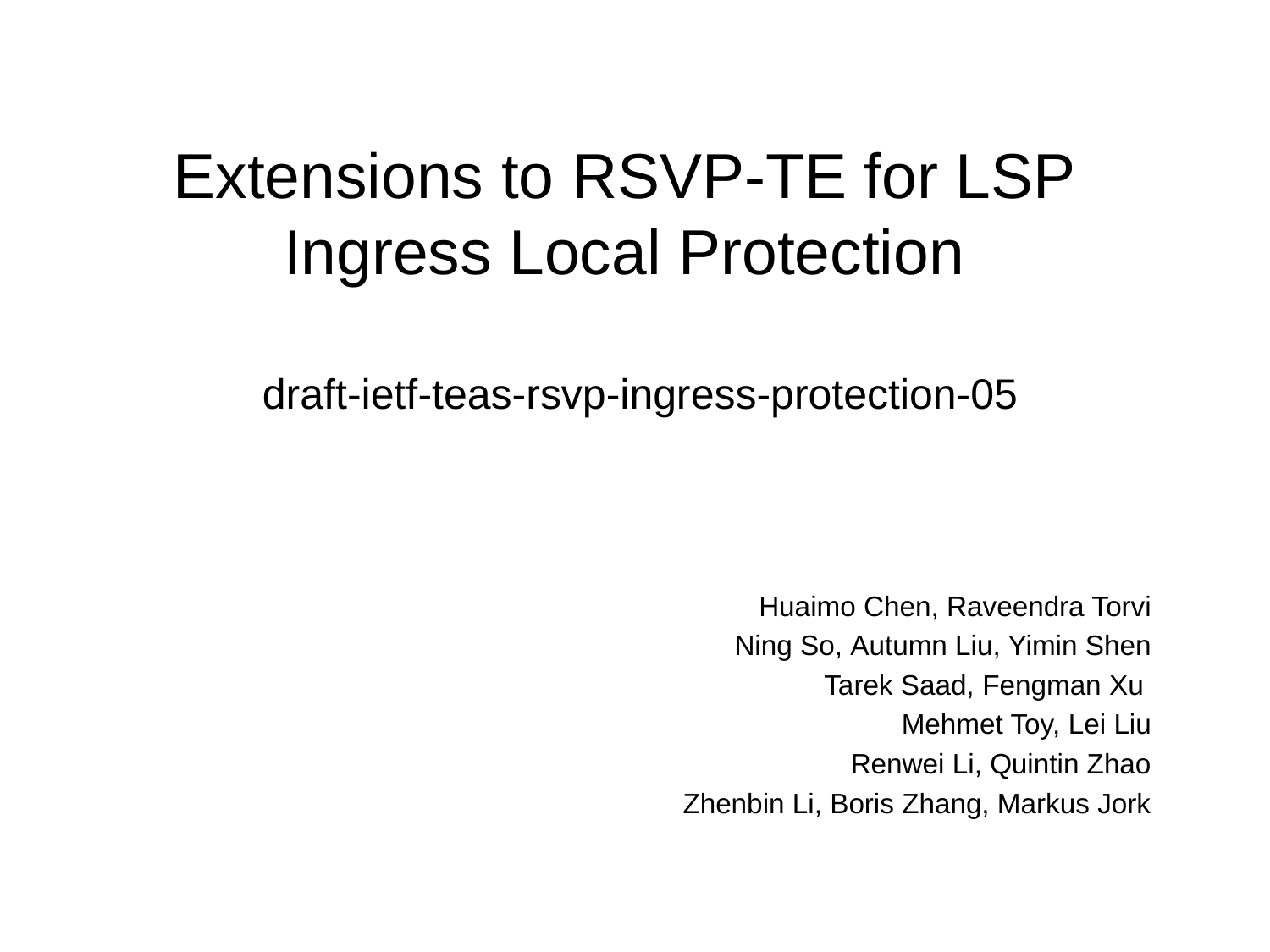

# Extensions to RSVP-TE for LSP Ingress Local Protection
draft-ietf-teas-rsvp-ingress-protection-05
Huaimo Chen, Raveendra Torvi
Ning So, Autumn Liu, Yimin Shen
Tarek Saad, Fengman Xu
Mehmet Toy, Lei Liu
Renwei Li, Quintin Zhao
Zhenbin Li, Boris Zhang, Markus Jork